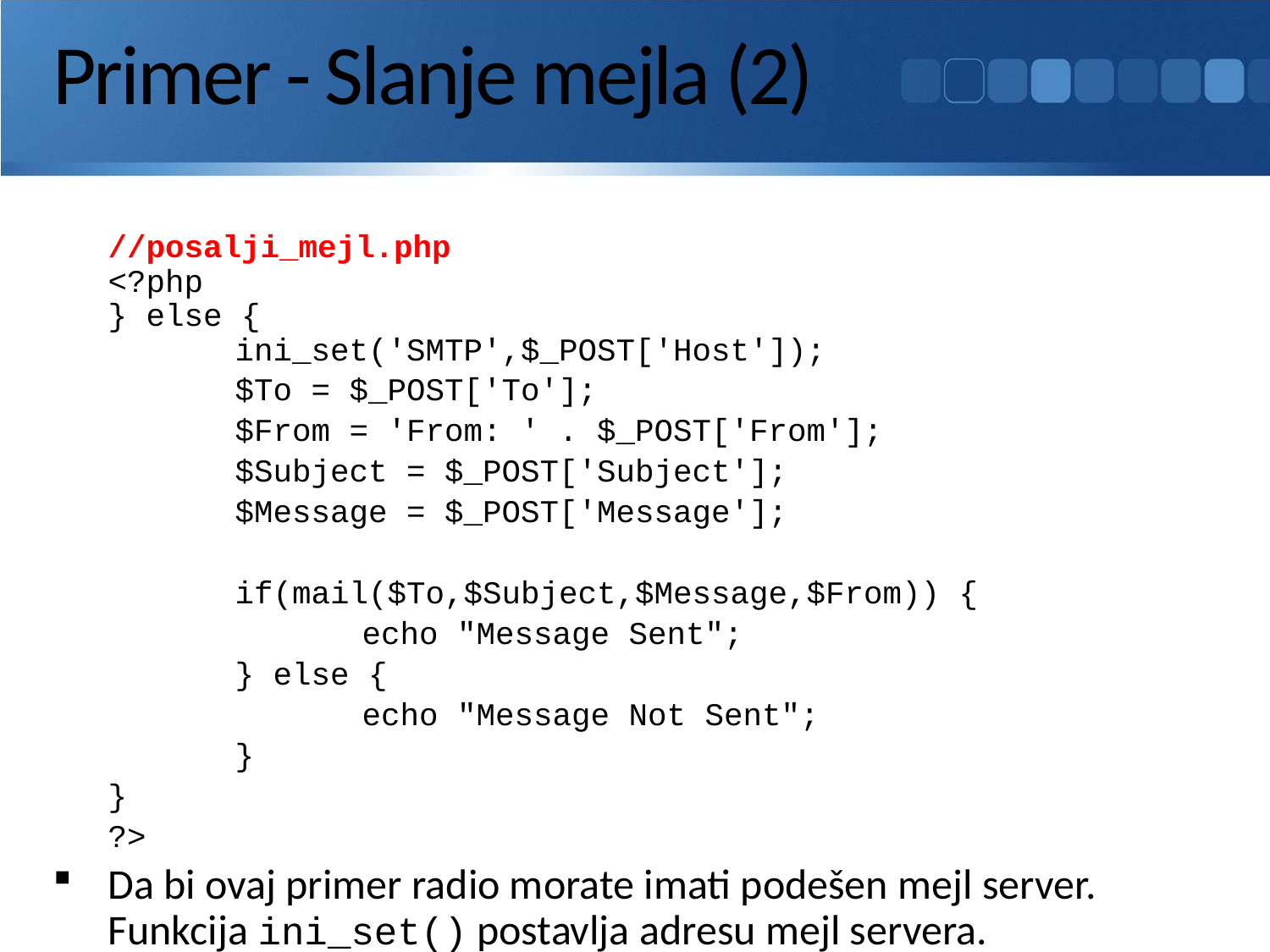

# Primer - Slanje mejla (2)
							  //posalji_mejl.php
<?php
} else {
	ini_set('SMTP',$_POST['Host']);
		$To = $_POST['To'];
		$From = 'From: ' . $_POST['From'];
		$Subject = $_POST['Subject'];
		$Message = $_POST['Message'];

		if(mail($To,$Subject,$Message,$From)) {
			echo "Message Sent";
		} else {
			echo "Message Not Sent";
		}
	}
	?>
Da bi ovaj primer radio morate imati podešen mejl server. Funkcija ini_set() postavlja adresu mejl servera.